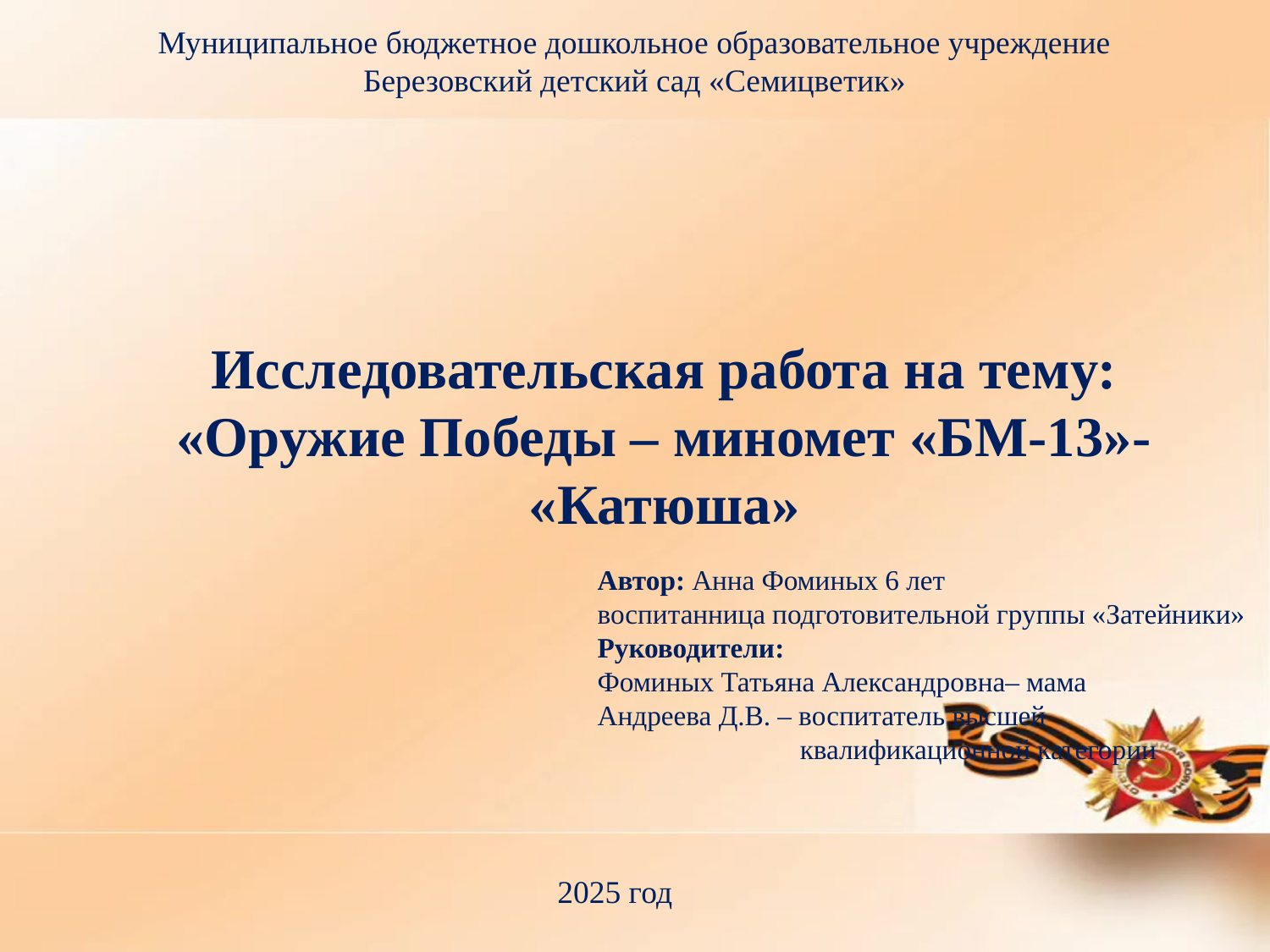

# Муниципальное бюджетное дошкольное образовательное учреждение Березовский детский сад «Семицветик»
Исследовательская работа на тему: «Оружие Победы – миномет «БМ-13»- «Катюша»
Автор: Анна Фоминых 6 лет
воспитанница подготовительной группы «Затейники»
Руководители:
Фоминых Татьяна Александровна– мама
Андреева Д.В. – воспитатель высшей
                             квалификационной категории
2025 год